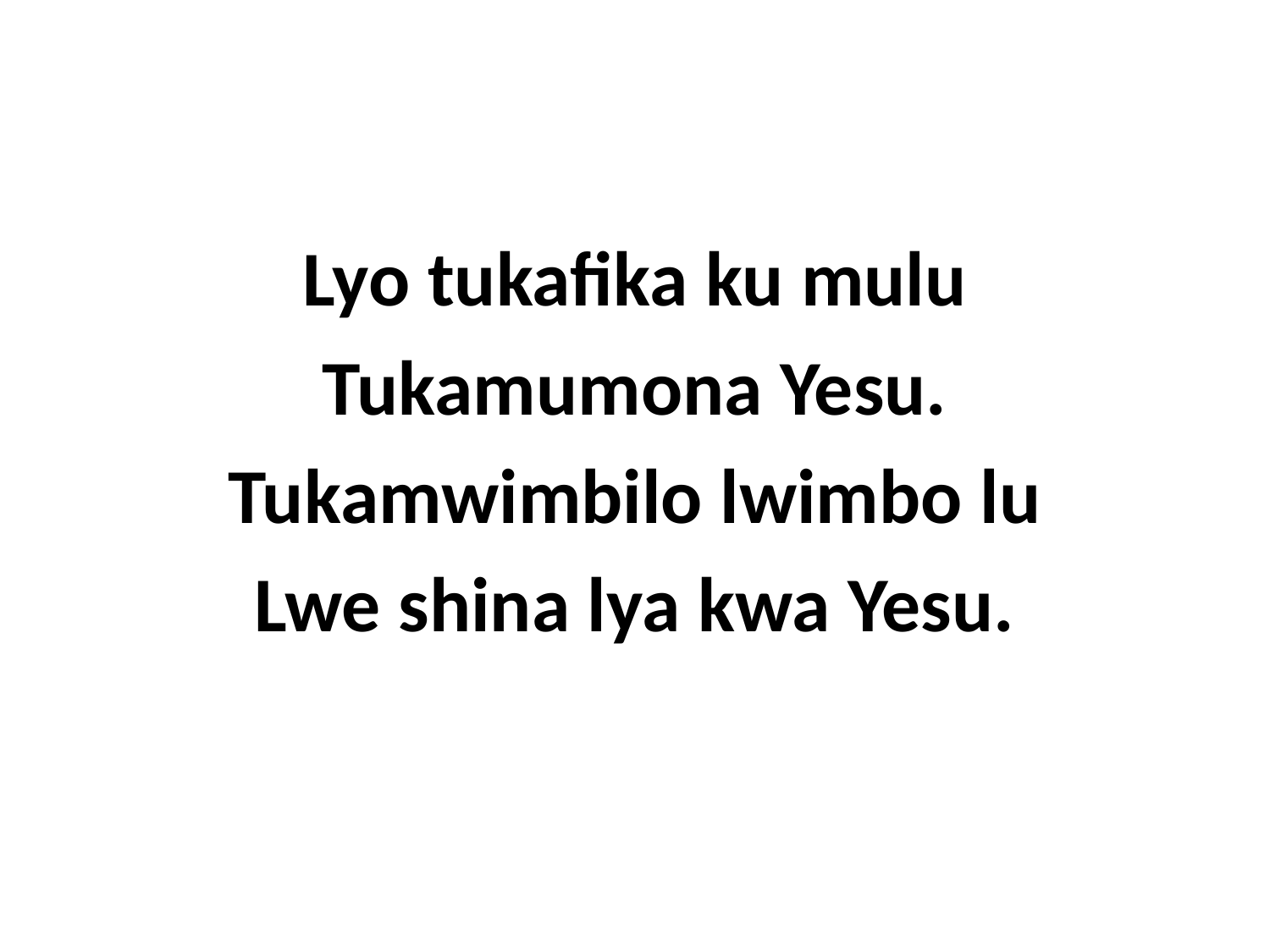

Lyo tukafika ku mulu
Tukamumona Yesu.
Tukamwimbilo lwimbo lu
Lwe shina lya kwa Yesu.